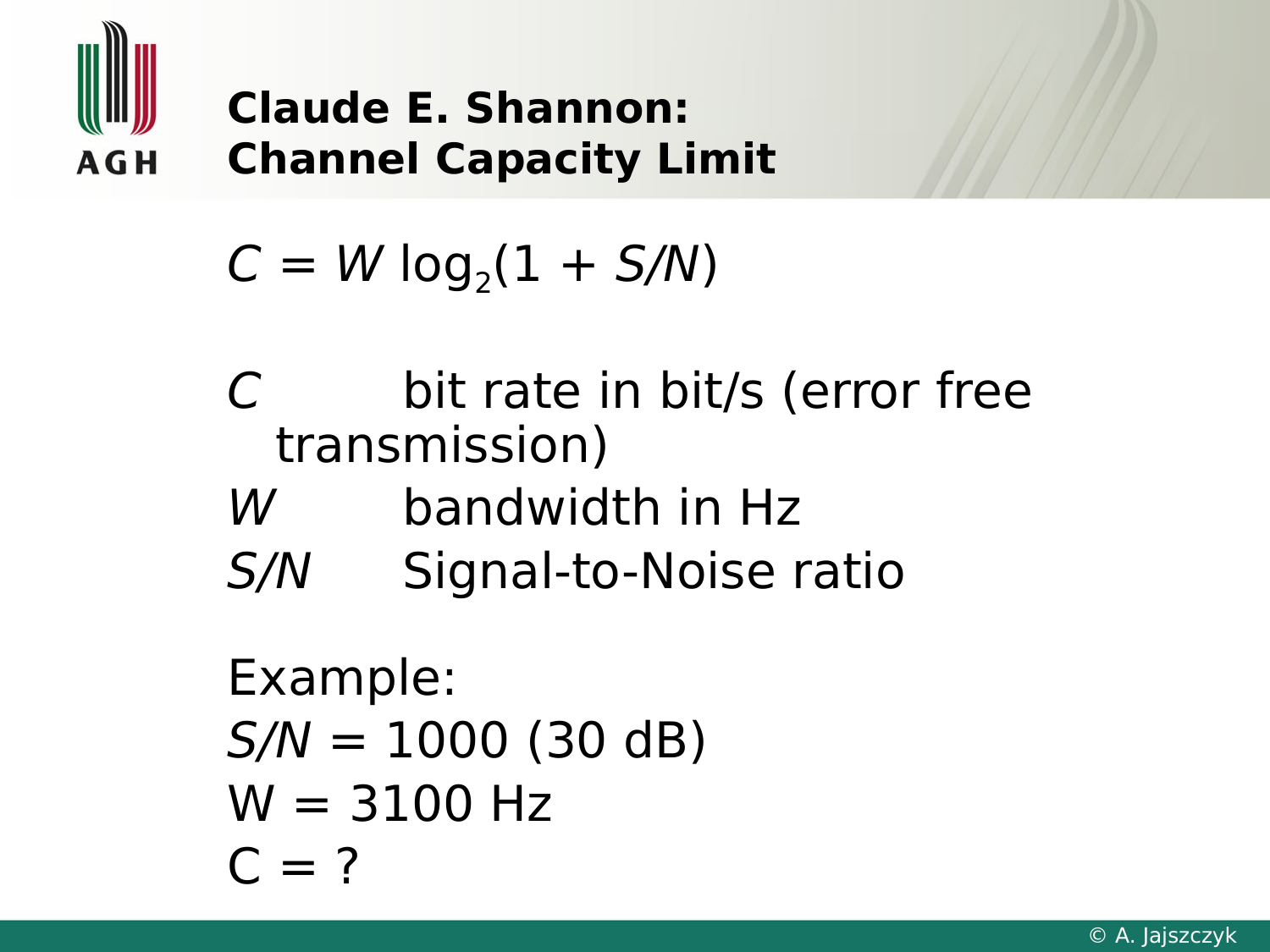

# Claude E. Shannon: Channel Capacity Limit
C = W log2(1 + S/N)

C 	bit rate in bit/s (error free transmission)
W 	bandwidth in Hz
S/N 	Signal-to-Noise ratio
Example:
S/N = 1000 (30 dB)
W = 3100 Hz
C = ?